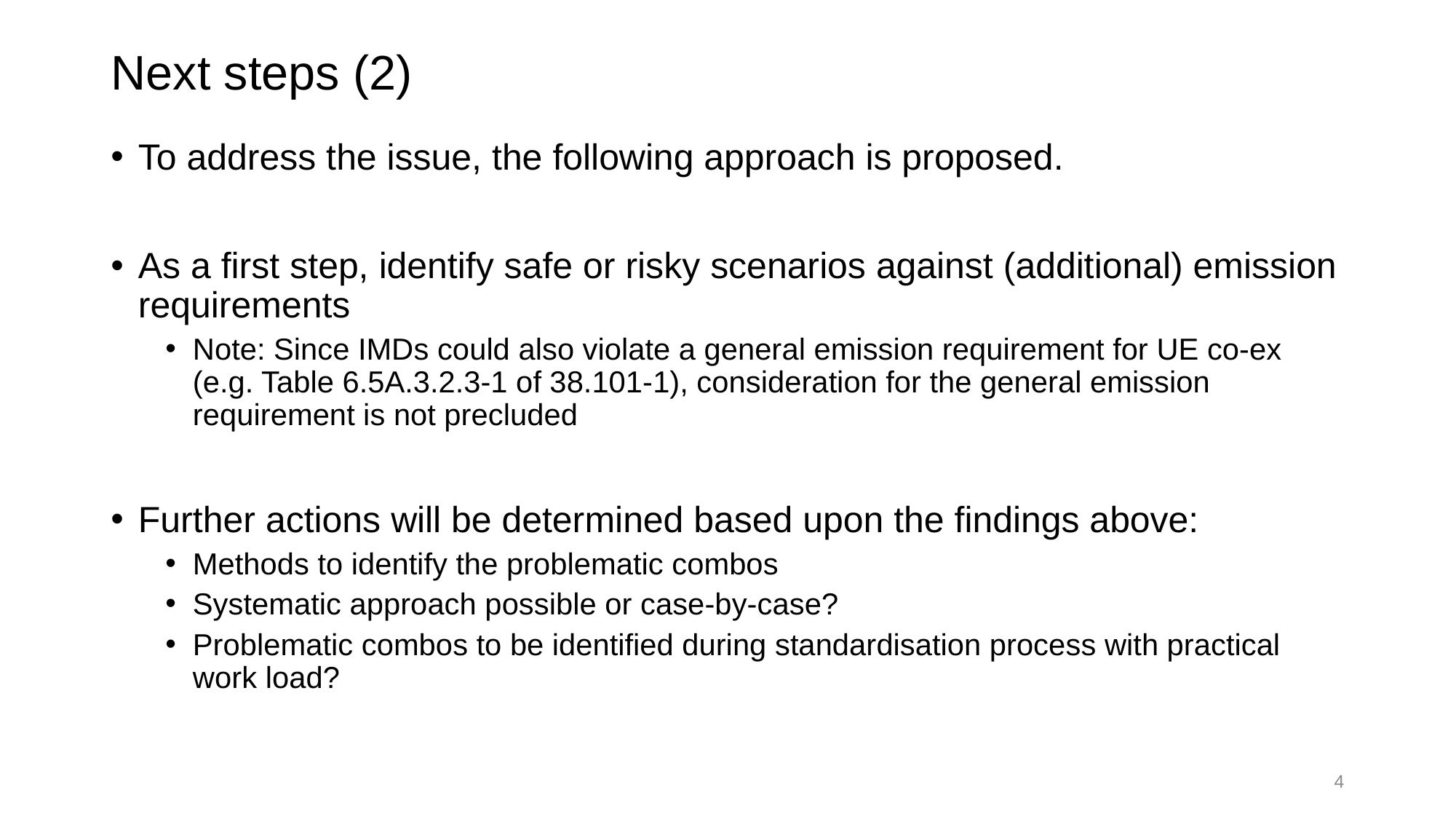

# Next steps (2)
To address the issue, the following approach is proposed.

As a first step, identify safe or risky scenarios against (additional) emission requirements
Note: Since IMDs could also violate a general emission requirement for UE co-ex (e.g. Table 6.5A.3.2.3-1 of 38.101-1), consideration for the general emission requirement is not precluded

Further actions will be determined based upon the findings above:
Methods to identify the problematic combos
Systematic approach possible or case-by-case?
Problematic combos to be identified during standardisation process with practical work load?

4